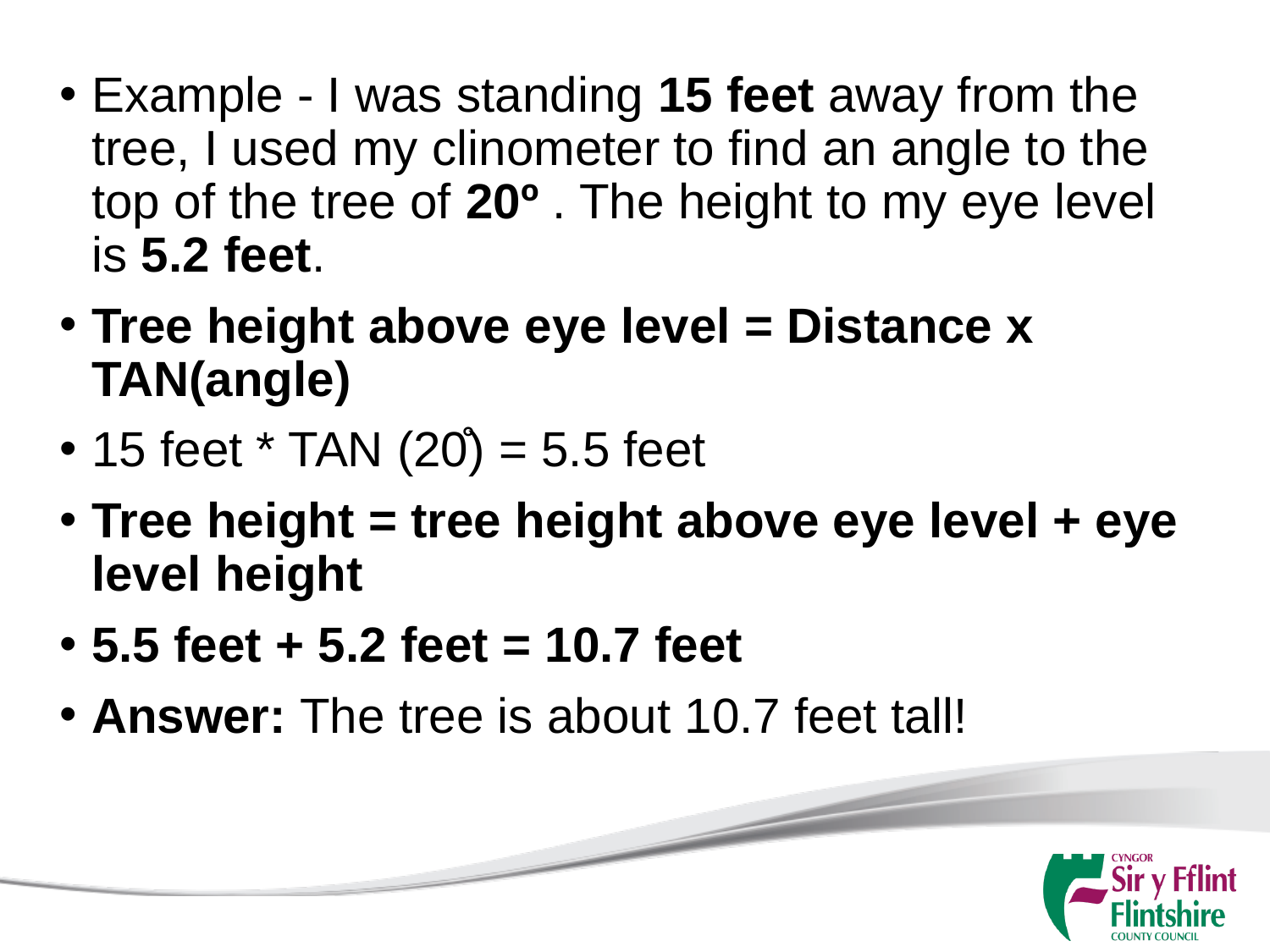

Example - I was standing 15 feet away from the tree, I used my clinometer to find an angle to the top of the tree of 20º . The height to my eye level is 5.2 feet.
Tree height above eye level = Distance x TAN(angle)
15 feet * TAN (20̊) = 5.5 feet
Tree height = tree height above eye level + eye level height
5.5 feet + 5.2 feet = 10.7 feet
Answer: The tree is about 10.7 feet tall!